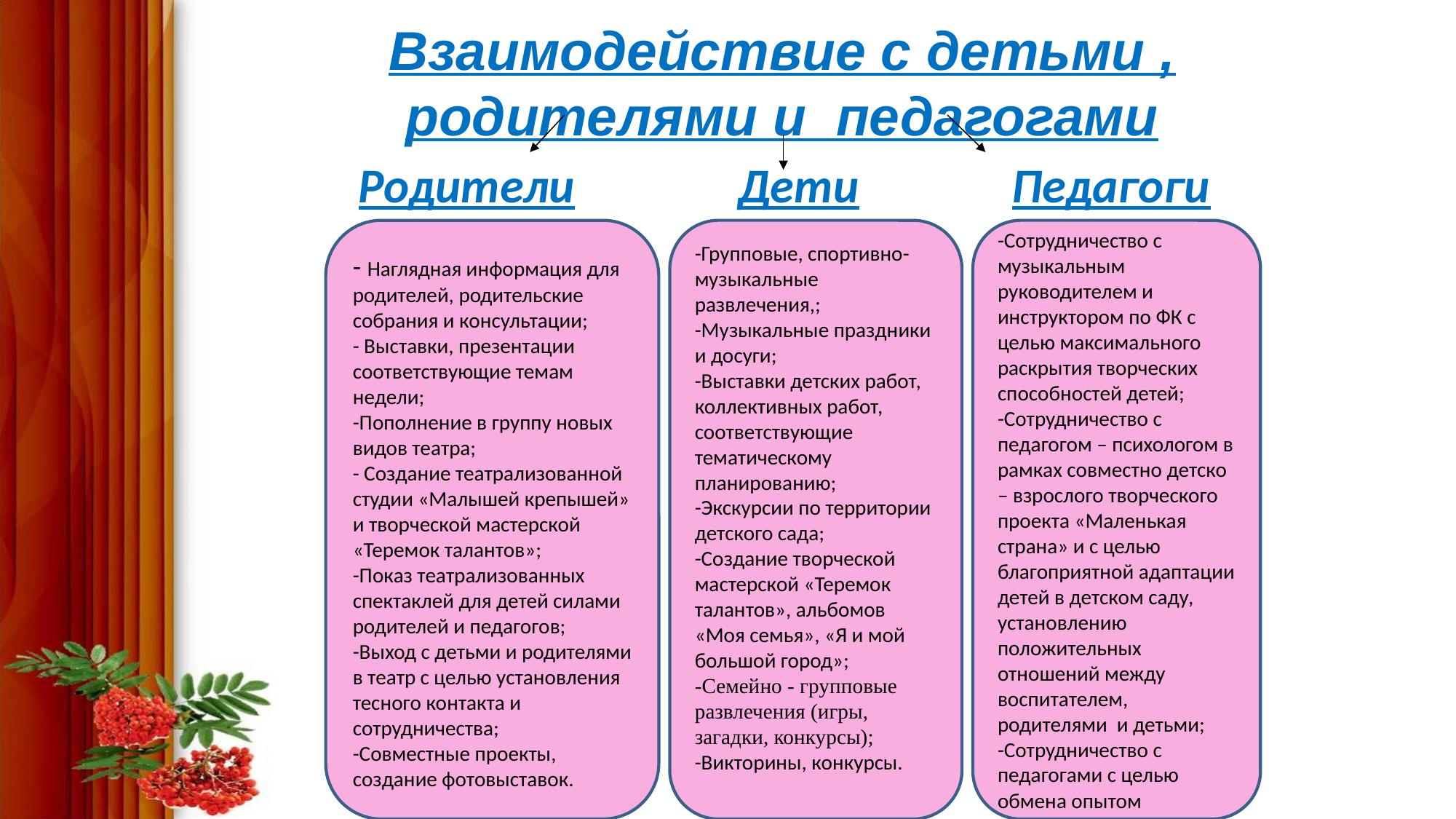

# Взаимодействие с детьми , родителями и  педагогами
   Родители               Дети              Педагоги

- Наглядная информация для родителей, родительские собрания и консультации;
- Выставки, презентации соответствующие темам недели;
-Пополнение в группу новых видов театра;
- Создание театрализованной студии «Малышей крепышей» и творческой мастерской «Теремок талантов»;
-Показ театрализованных спектаклей для детей силами родителей и педагогов;
-Выход с детьми и родителями в театр с целью установления тесного контакта и сотрудничества;
-Совместные проекты, создание фотовыставок.
-Групповые, спортивно-музыкальные развлечения,;
-Музыкальные праздники и досуги;
-Выставки детских работ, коллективных работ, соответствующие тематическому планированию;
-Экскурсии по территории детского сада;
-Создание творческой мастерской «Теремок талантов», альбомов «Моя семья», «Я и мой большой город»;
-Семейно - групповые развлечения (игры, загадки, конкурсы);
-Викторины, конкурсы.

-Сотрудничество с музыкальным руководителем и инструктором по ФК с целью максимального раскрытия творческих способностей детей;
-Сотрудничество с педагогом – психологом в рамках совместно детско – взрослого творческого проекта «Маленькая страна» и с целью благоприятной адаптации детей в детском саду, установлению положительных отношений между воспитателем, родителями  и детьми;
-Сотрудничество с педагогами с целью обмена опытом